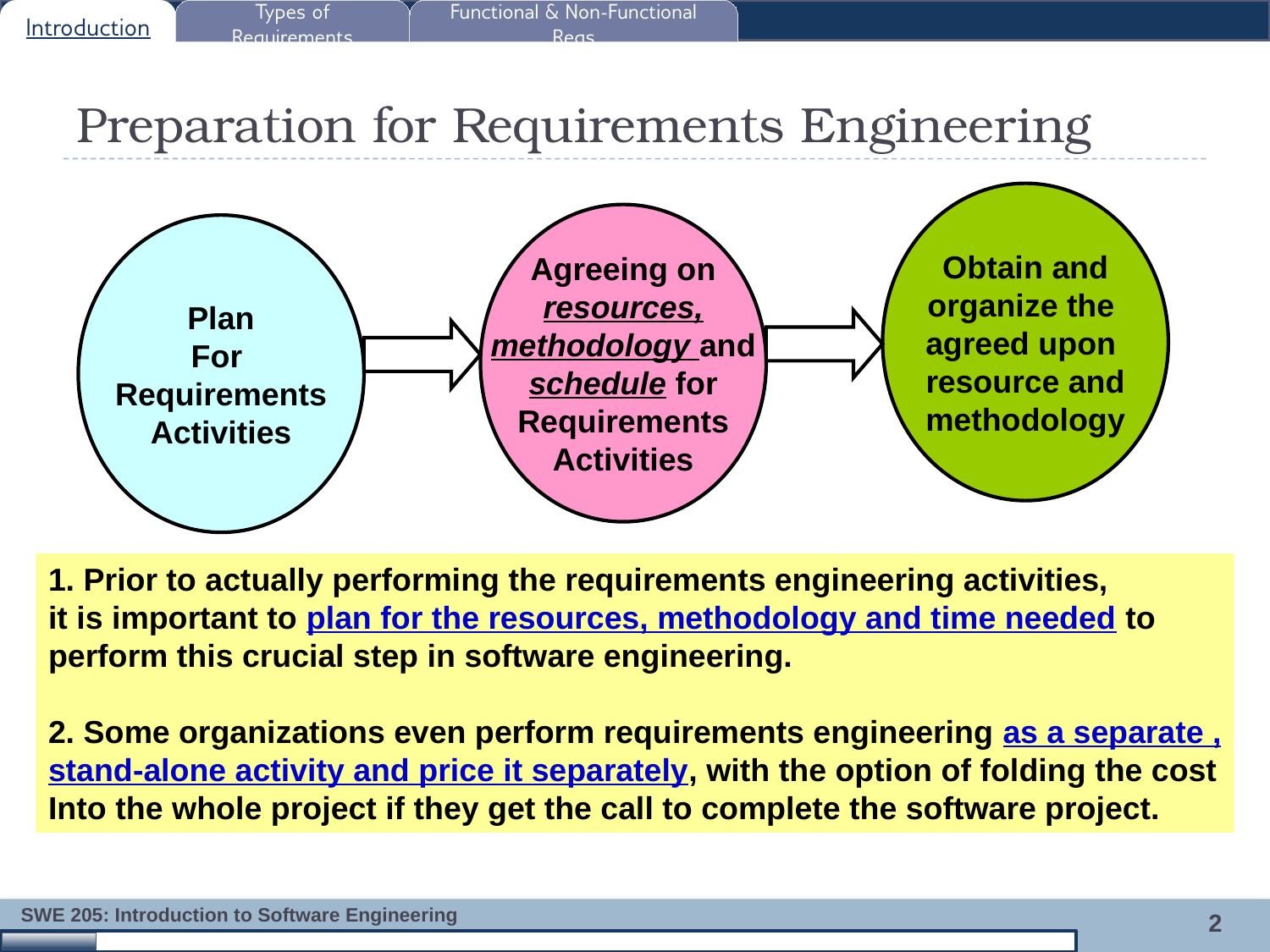

Introduction
Types of Requirements
Functional & Non-Functional Reqs
# Preparation for Requirements Engineering
Obtain and
organize the
agreed upon
resource and
methodology
Agreeing on
resources,
methodology and
schedule for
Requirements
Activities
Plan
For
Requirements
Activities

1. Prior to actually performing the requirements engineering activities,
it is important to plan for the resources, methodology and time needed to
perform this crucial step in software engineering.

2. Some organizations even perform requirements engineering as a separate ,
stand-alone activity and price it separately, with the option of folding the cost
Into the whole project if they get the call to complete the software project.
2